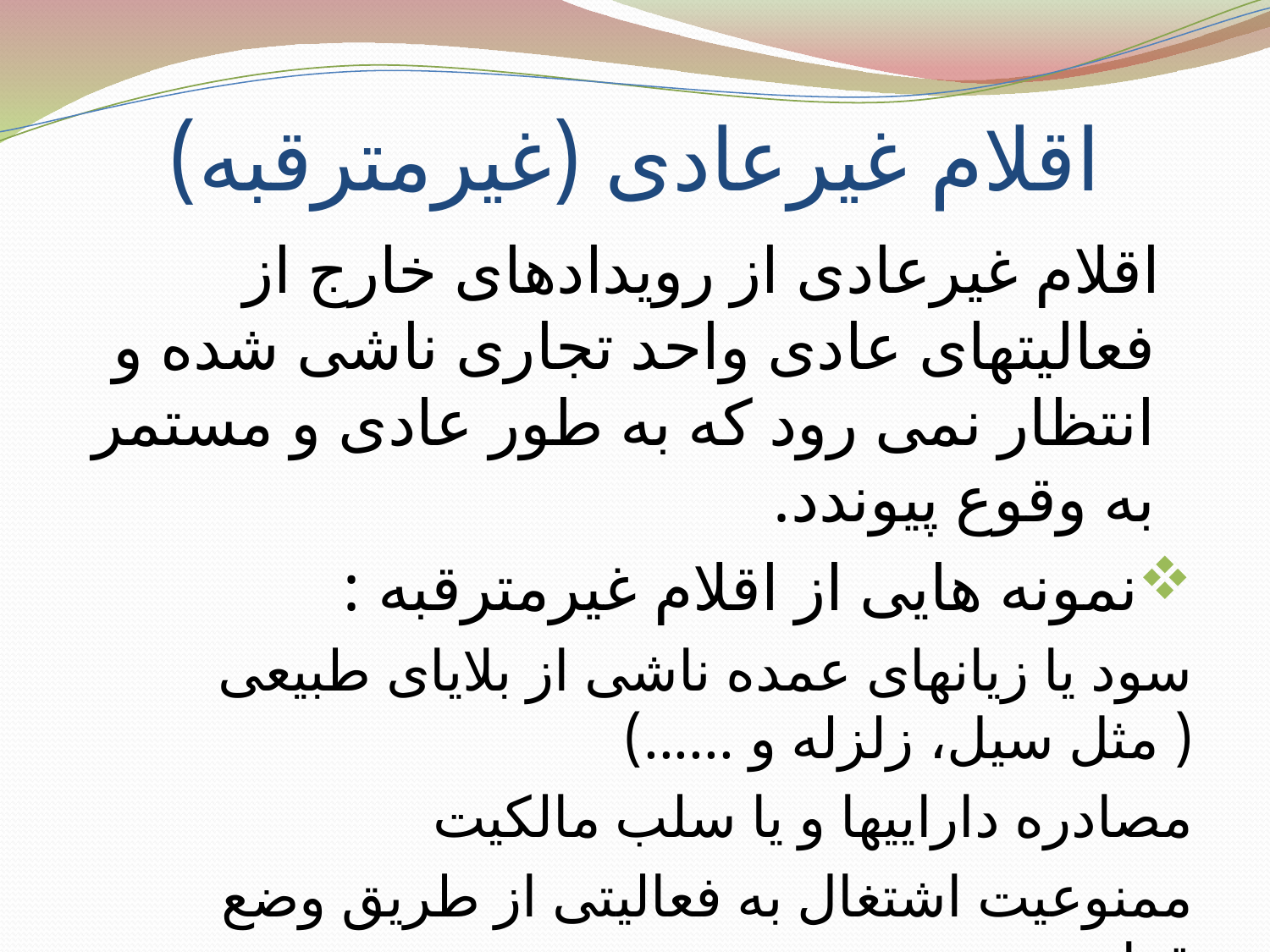

# اقلام غیرعادی (غیرمترقبه)

  اقلام غیرعادی از رویدادهای خارج از فعالیتهای عادی واحد تجاری ناشی شده و انتظار نمی رود که به طور عادی و مستمر به وقوع پیوندد.
نمونه هایی از اقلام غیرمترقبه :
سود یا زیانهای عمده ناشی از بلایای طبیعی ( مثل سیل، زلزله و ......)
مصادره داراییها و یا سلب مالکیت
ممنوعیت اشتغال به فعالیتی از طریق وضع قوانین جدید